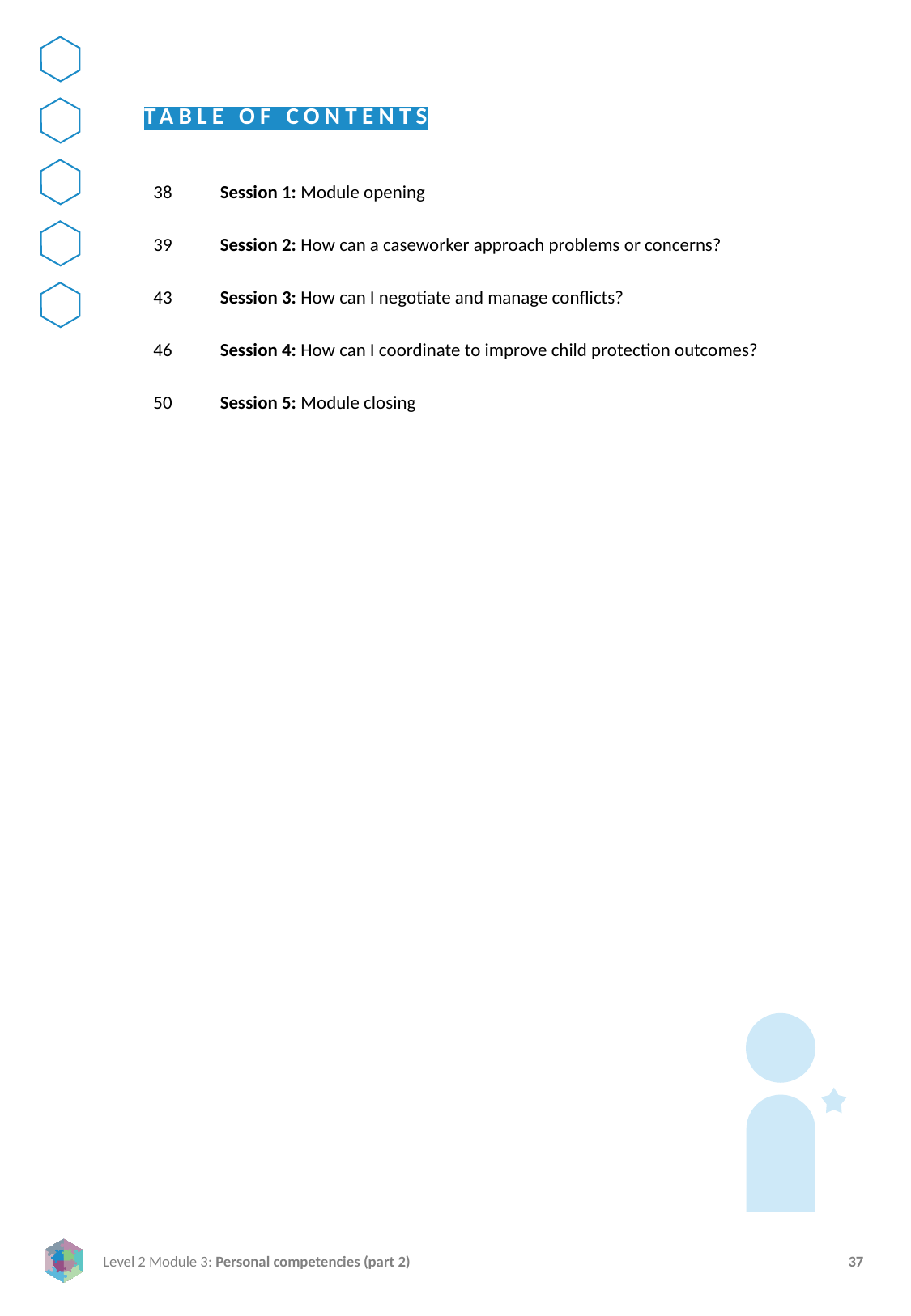

TABLE OF CONTENTS

38
39
43
46
50
Session 1: Module opening
Session 2: How can a caseworker approach problems or concerns?
Session 3: How can I negotiate and manage conflicts?
Session 4: How can I coordinate to improve child protection outcomes?
Session 5: Module closing